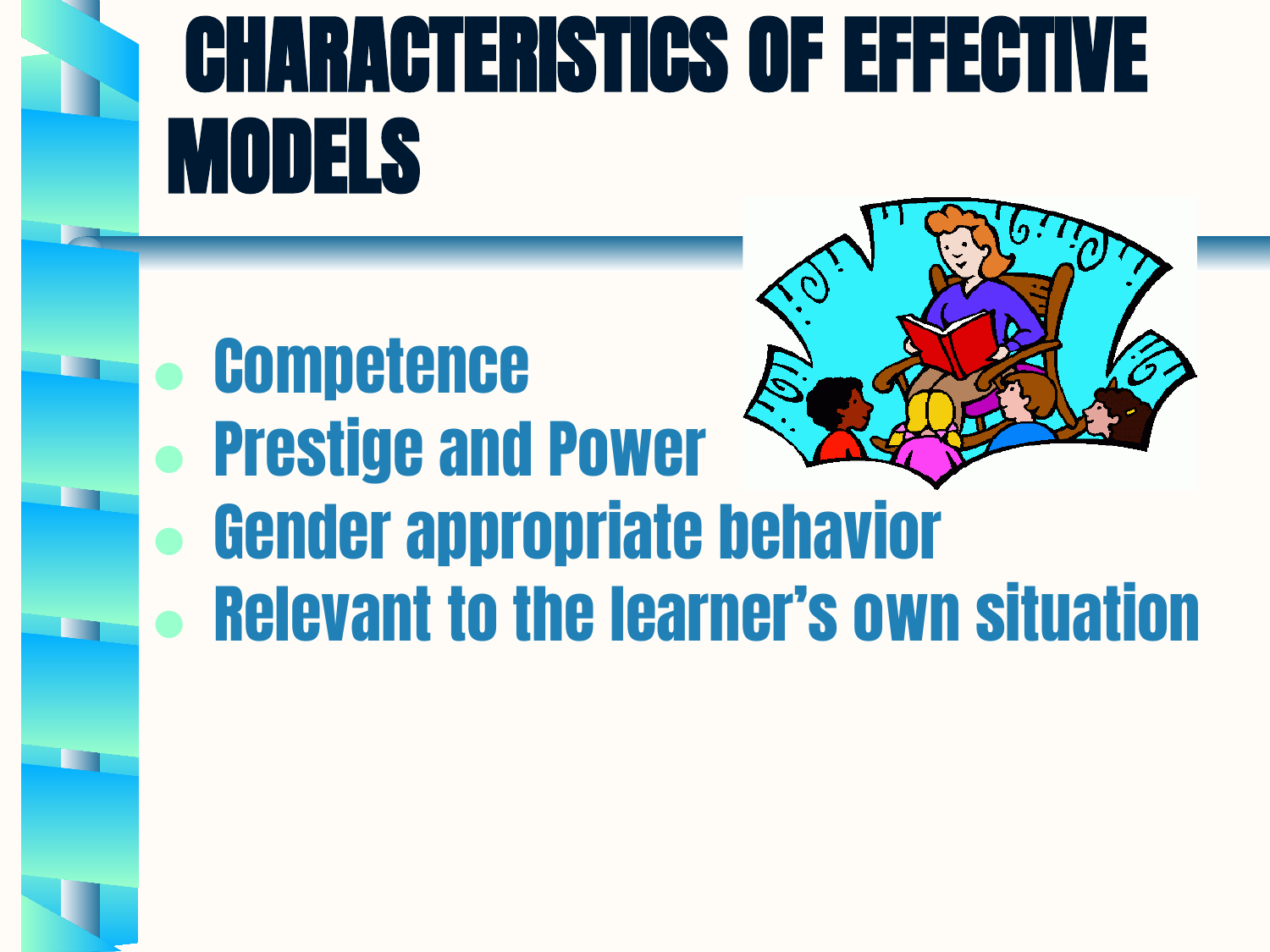

# Characteristics of effective models

Competence
Prestige and Power
Gender appropriate behavior
Relevant to the learner’s own situation